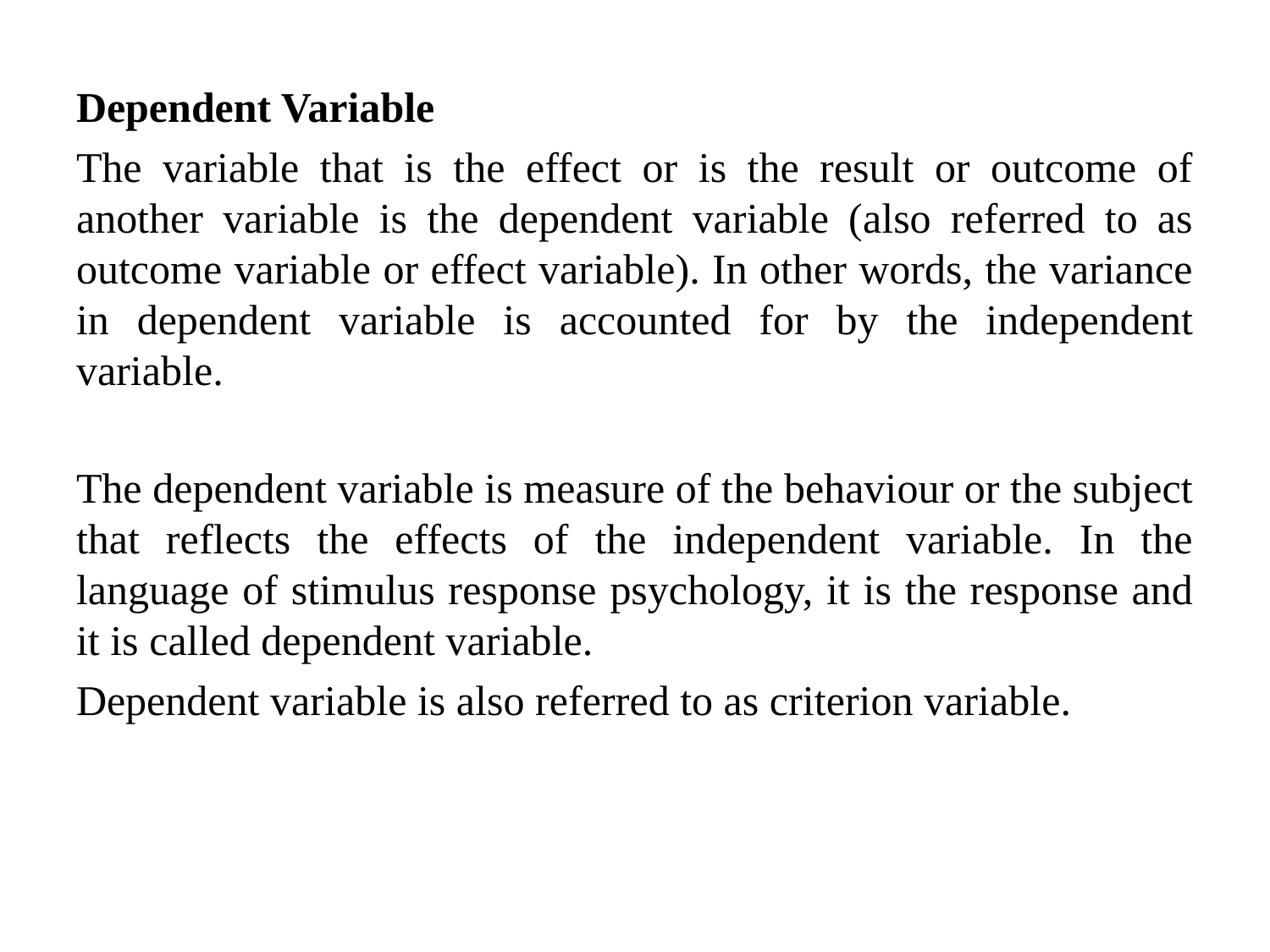

Dependent Variable
The variable that is the effect or is the result or outcome of another variable is the dependent variable (also referred to as outcome variable or effect variable). In other words, the variance in dependent variable is accounted for by the independent variable.

The dependent variable is measure of the behaviour or the subject that reflects the effects of the independent variable. In the language of stimulus response psychology, it is the response and it is called dependent variable.
Dependent variable is also referred to as criterion variable.